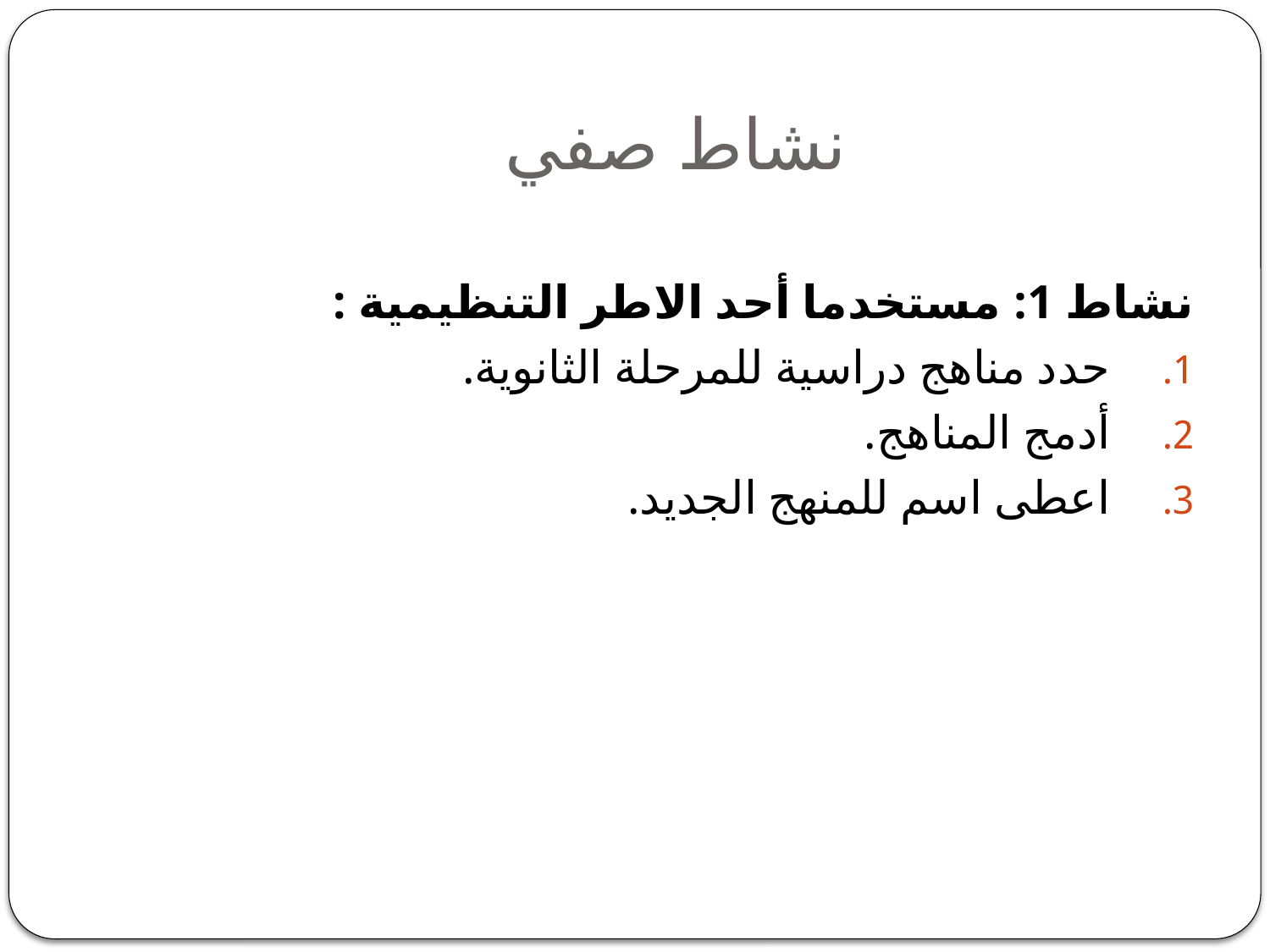

# نشاط صفي

نشاط 1: مستخدما أحد الاطر التنظيمية :
 حدد مناهج دراسية للمرحلة الثانوية.
 أدمج المناهج.
 اعطى اسم للمنهج الجديد.